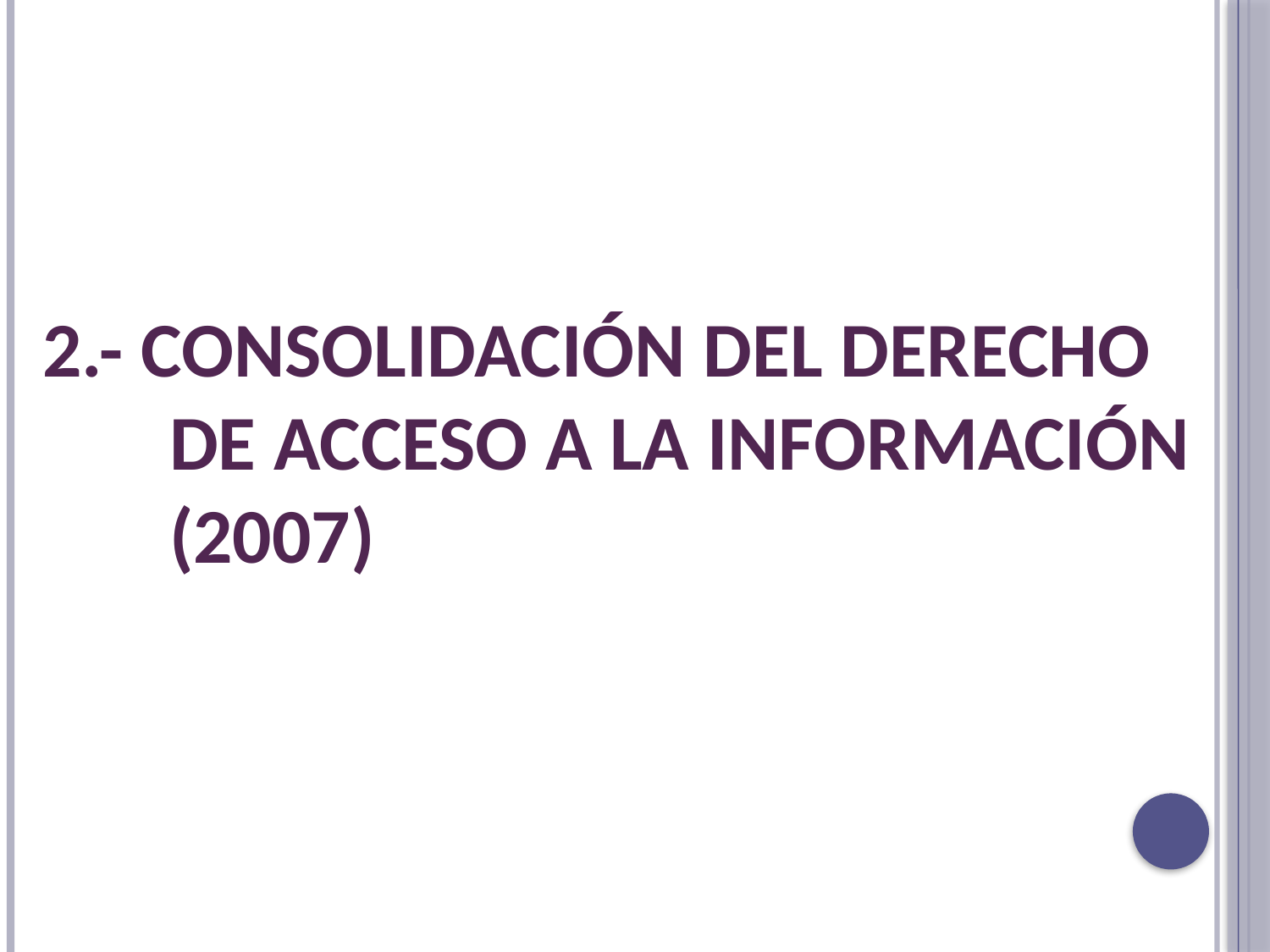

# 2.- Consolidación del derecho de acceso a la información (2007)